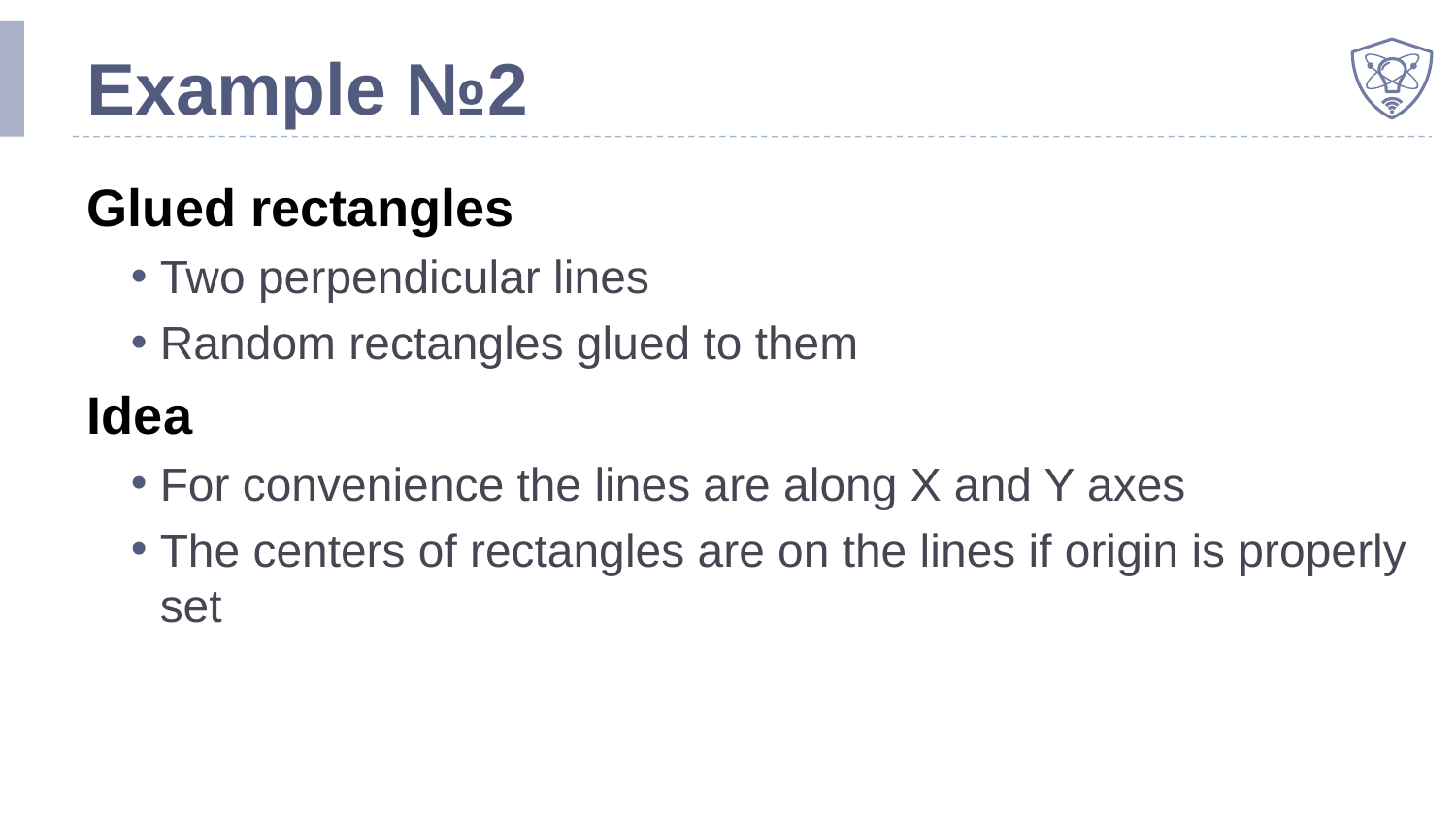

# Example №2
Glued rectangles
Two perpendicular lines
Random rectangles glued to them
Idea
For convenience the lines are along X and Y axes
The centers of rectangles are on the lines if origin is properly set